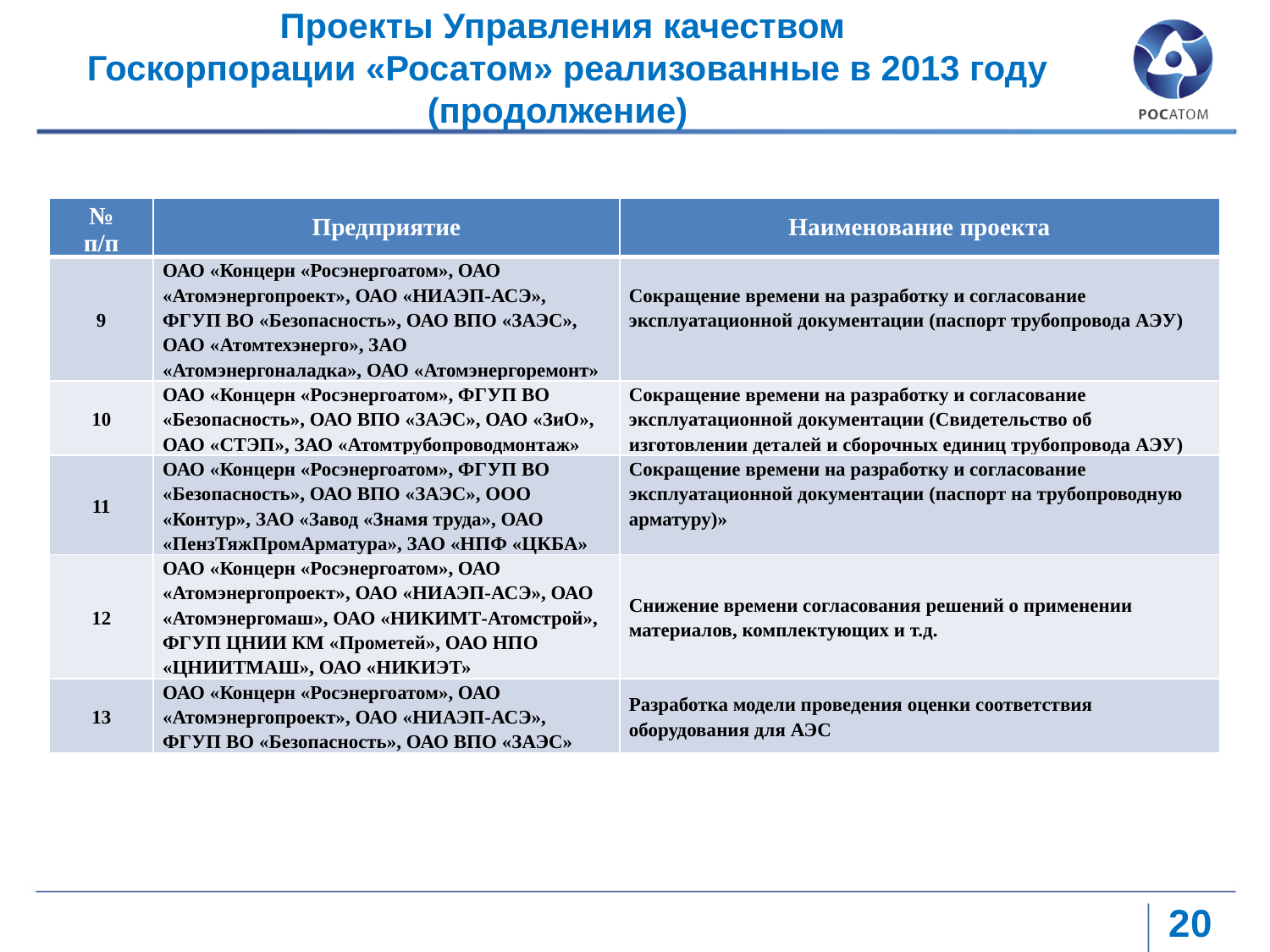

# Проекты Управления качеством Госкорпорации «Росатом» реализованные в 2013 году (продолжение)
| № п/п | Предприятие | Наименование проекта |
| --- | --- | --- |
| 9 | ОАО «Концерн «Росэнергоатом», ОАО «Атомэнергопроект», ОАО «НИАЭП-АСЭ», ФГУП ВО «Безопасность», ОАО ВПО «ЗАЭС», ОАО «Атомтехэнерго», ЗАО «Атомэнергоналадка», ОАО «Атомэнергоремонт» | Сокращение времени на разработку и согласование эксплуатационной документации (паспорт трубопровода АЭУ) |
| 10 | ОАО «Концерн «Росэнергоатом», ФГУП ВО «Безопасность», ОАО ВПО «ЗАЭС», ОАО «ЗиО», ОАО «СТЭП», ЗАО «Атомтрубопроводмонтаж» | Сокращение времени на разработку и согласование эксплуатационной документации (Свидетельство об изготовлении деталей и сборочных единиц трубопровода АЭУ) |
| 11 | ОАО «Концерн «Росэнергоатом», ФГУП ВО «Безопасность», ОАО ВПО «ЗАЭС», ООО «Контур», ЗАО «Завод «Знамя труда», ОАО «ПензТяжПромАрматура», ЗАО «НПФ «ЦКБА» | Сокращение времени на разработку и согласование эксплуатационной документации (паспорт на трубопроводную арматуру)» |
| 12 | ОАО «Концерн «Росэнергоатом», ОАО «Атомэнергопроект», ОАО «НИАЭП-АСЭ», ОАО «Атомэнергомаш», ОАО «НИКИМТ-Атомстрой», ФГУП ЦНИИ КМ «Прометей», ОАО НПО «ЦНИИТМАШ», ОАО «НИКИЭТ» | Снижение времени согласования решений о применении материалов, комплектующих и т.д. |
| 13 | ОАО «Концерн «Росэнергоатом», ОАО «Атомэнергопроект», ОАО «НИАЭП-АСЭ», ФГУП ВО «Безопасность», ОАО ВПО «ЗАЭС» | Разработка модели проведения оценки соответствия оборудования для АЭС |
20